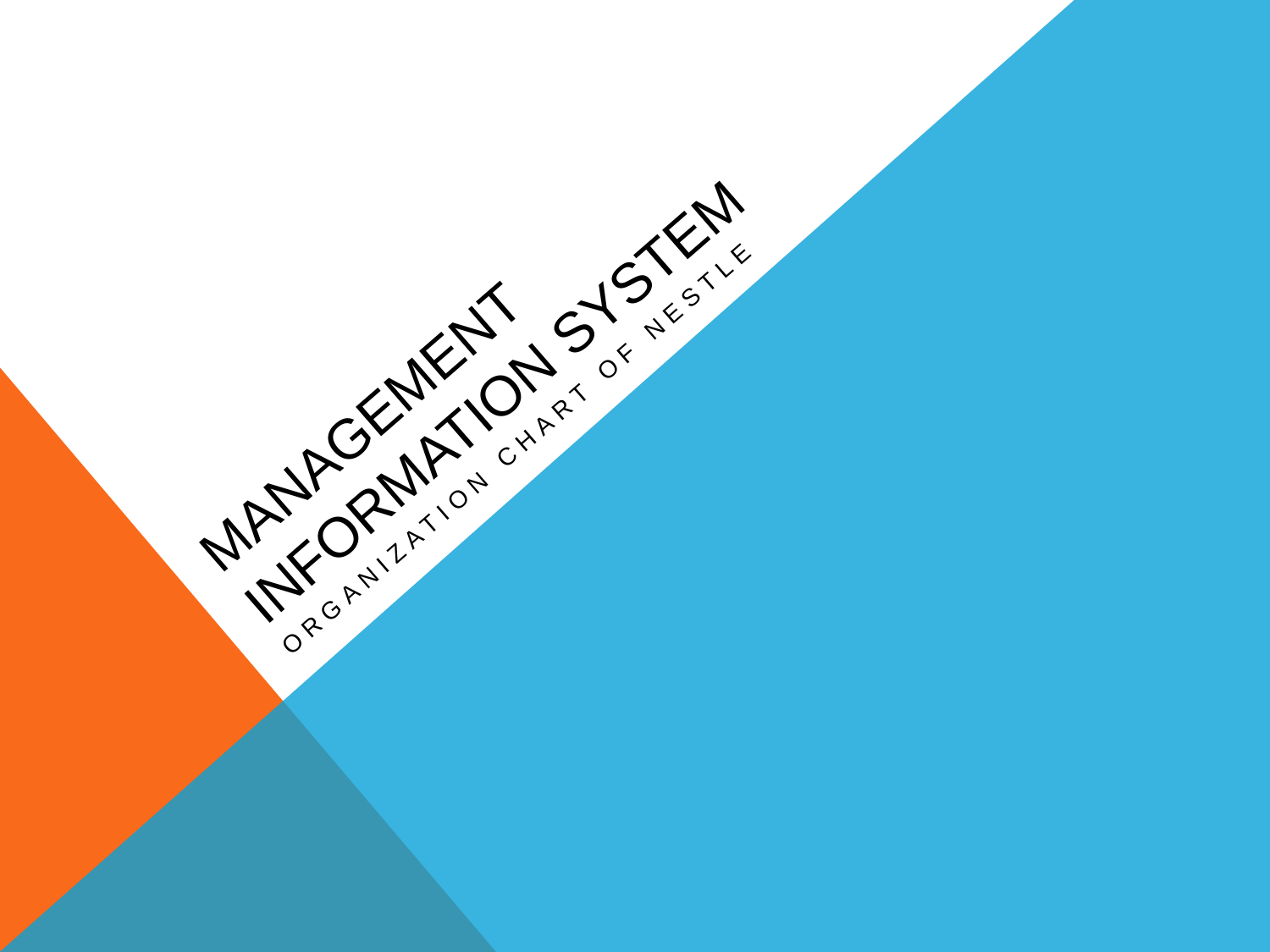

# Management information system
Organization chart of nestle